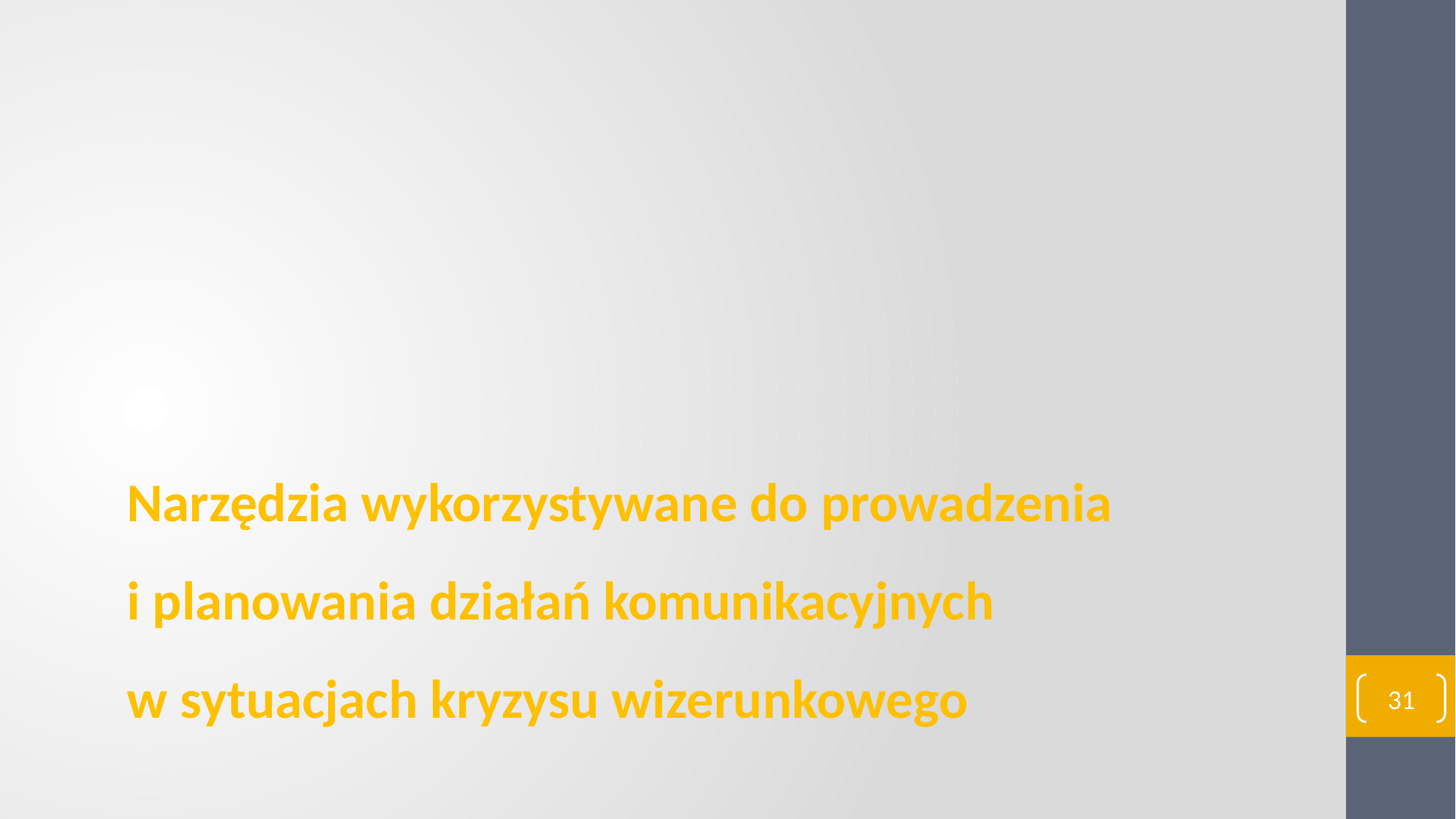

# Narzędzia wykorzystywane do prowadzenia i planowania działań komunikacyjnych w sytuacjach kryzysu wizerunkowego
31